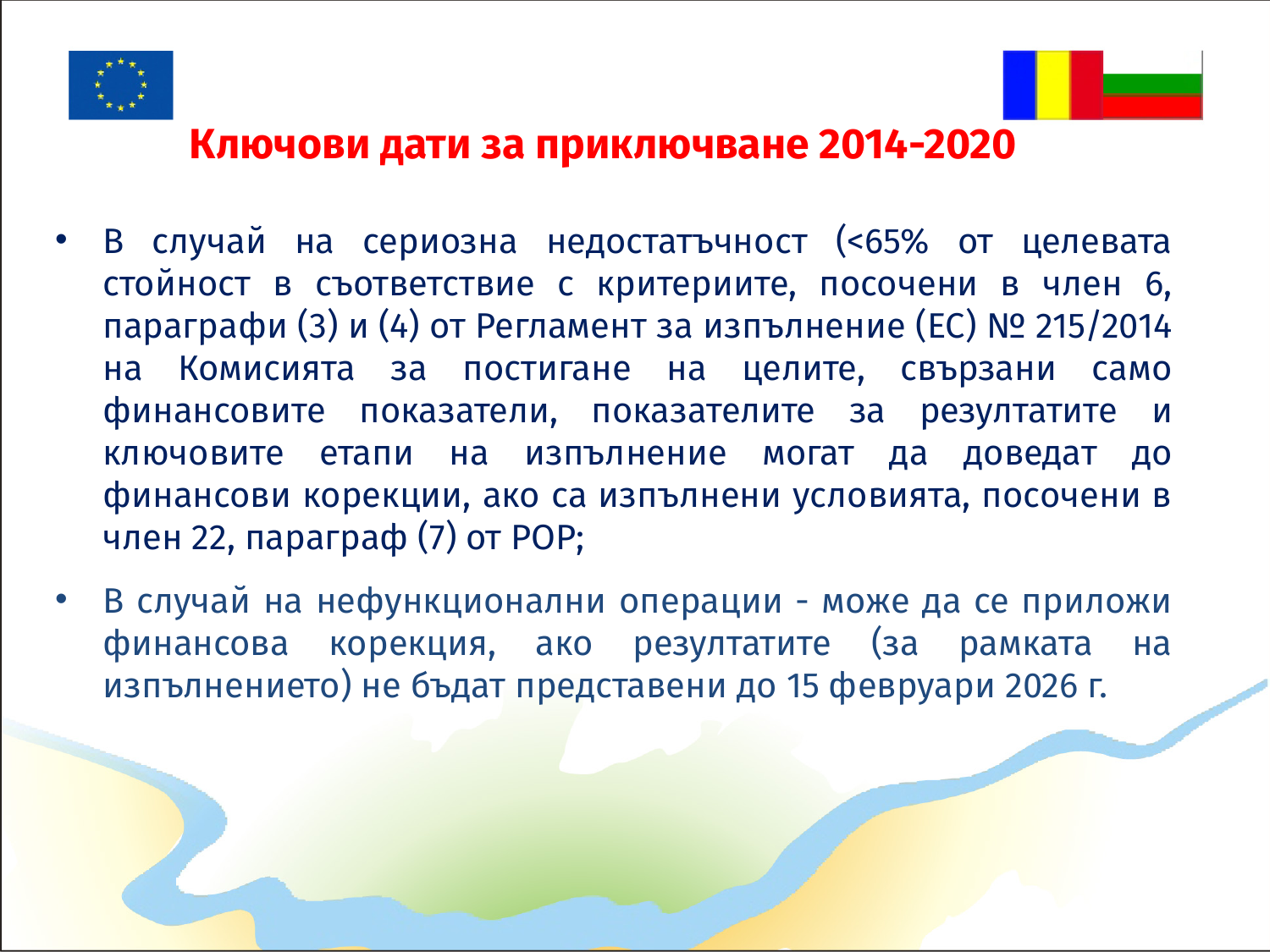

# Ключови дати за приключване 2014-2020
В случай на сериозна недостатъчност (<65% от целевата стойност в съответствие с критериите, посочени в член 6, параграфи (3) и (4) от Регламент за изпълнение (ЕС) № 215/2014 на Комисията за постигане на целите, свързани само финансовите показатели, показателите за резултатите и ключовите етапи на изпълнение могат да доведат до финансови корекции, ако са изпълнени условията, посочени в член 22, параграф (7) от РОР;
В случай на нефункционални операции - може да се приложи финансова корекция, ако резултатите (за рамката на изпълнението) не бъдат представени до 15 февруари 2026 г.